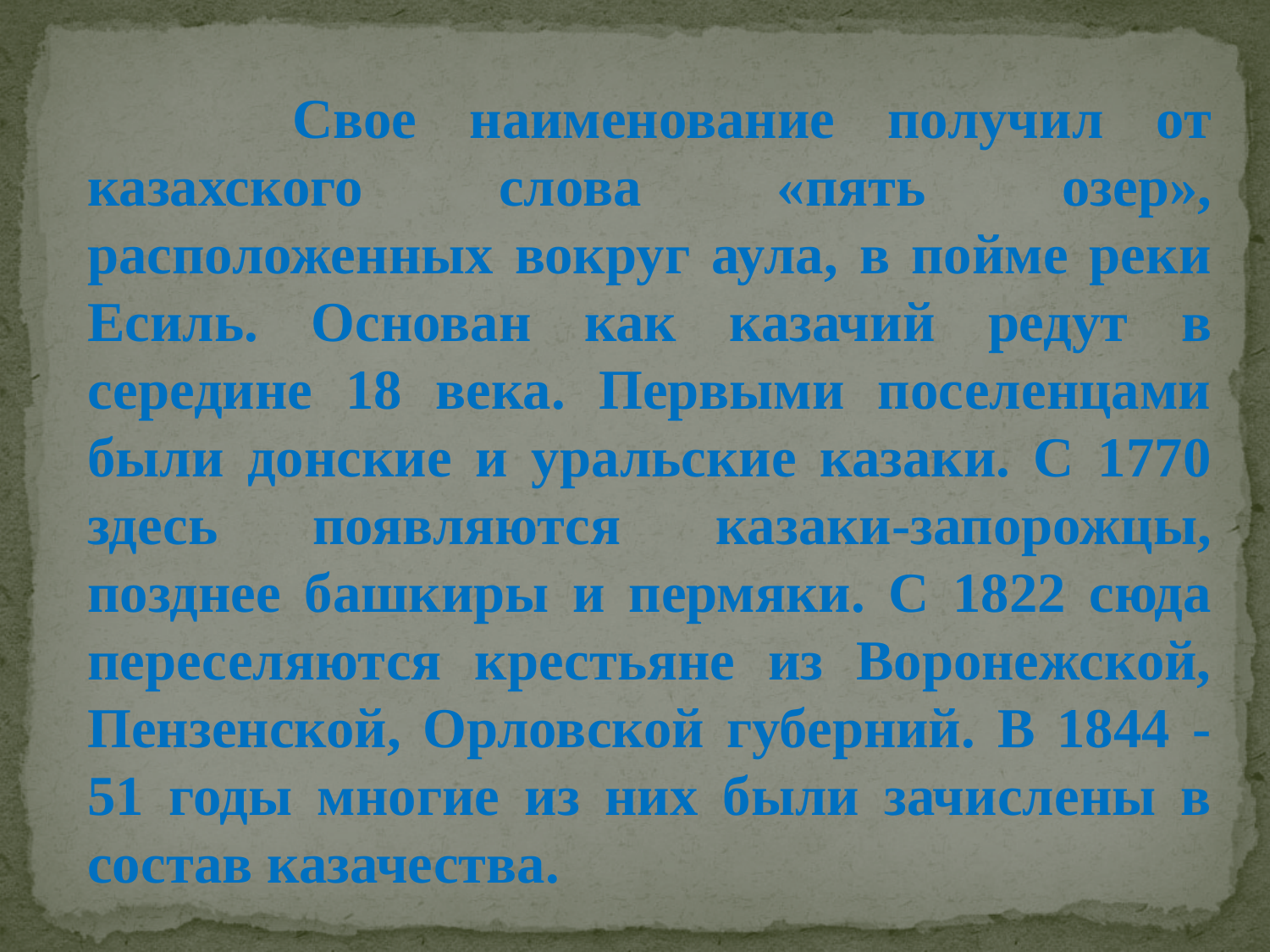

Свое наименование получил от казахского слова «пять озер», расположенных вокруг аула, в пойме реки Есиль. Основан как казачий редут в середине 18 века. Первыми поселенцами были донские и уральские казаки. С 1770 здесь появляются казаки-запорожцы, позднее башкиры и пермяки. С 1822 сюда переселяются крестьяне из Воронежской, Пензенской, Орловской губерний. В 1844 -51 годы многие из них были зачислены в состав казачества.